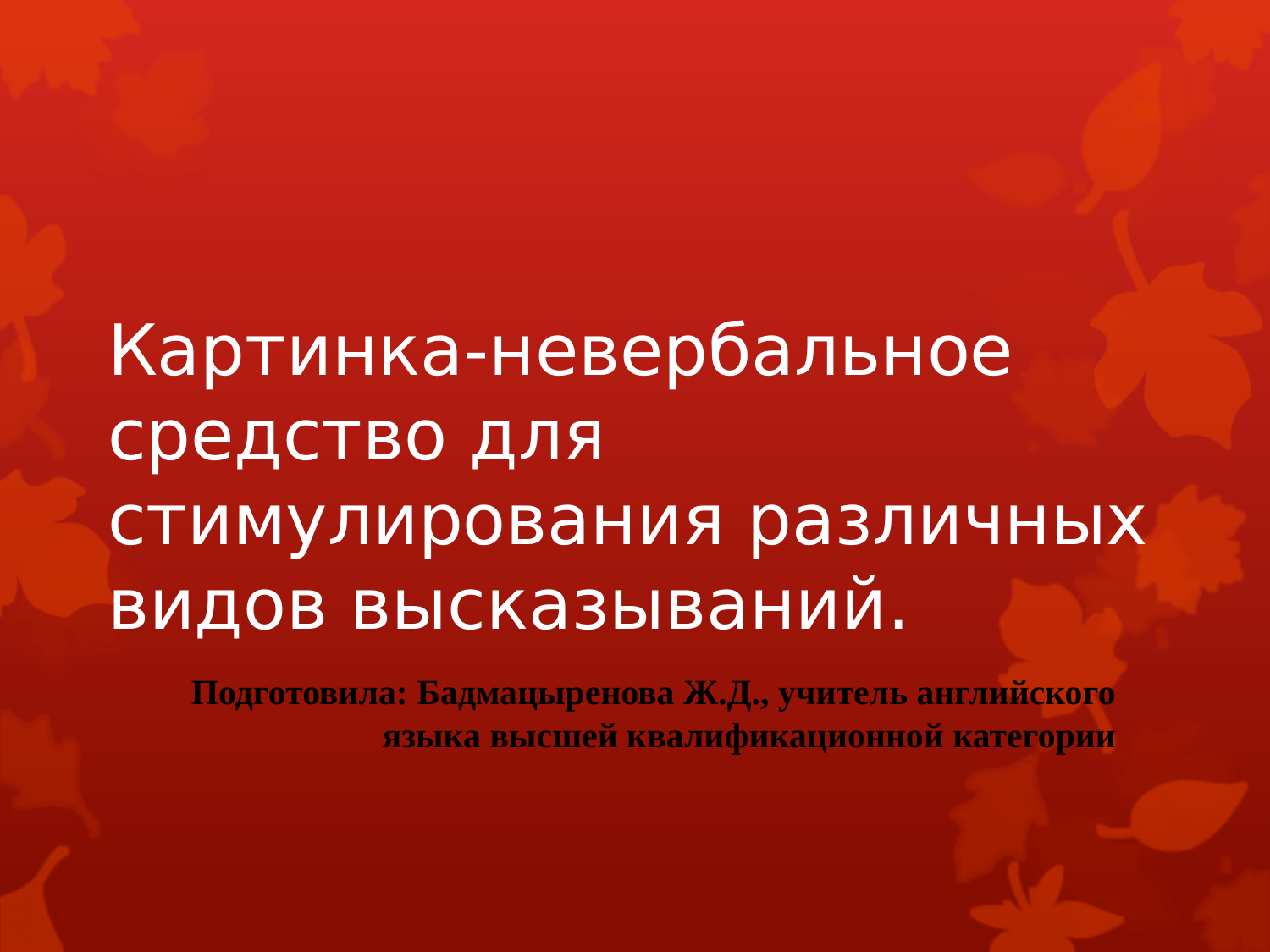

# Картинка-невербальное средство для стимулирования различных видов высказываний.
Подготовила: Бадмацыренова Ж.Д., учитель английского языка высшей квалификационной категории